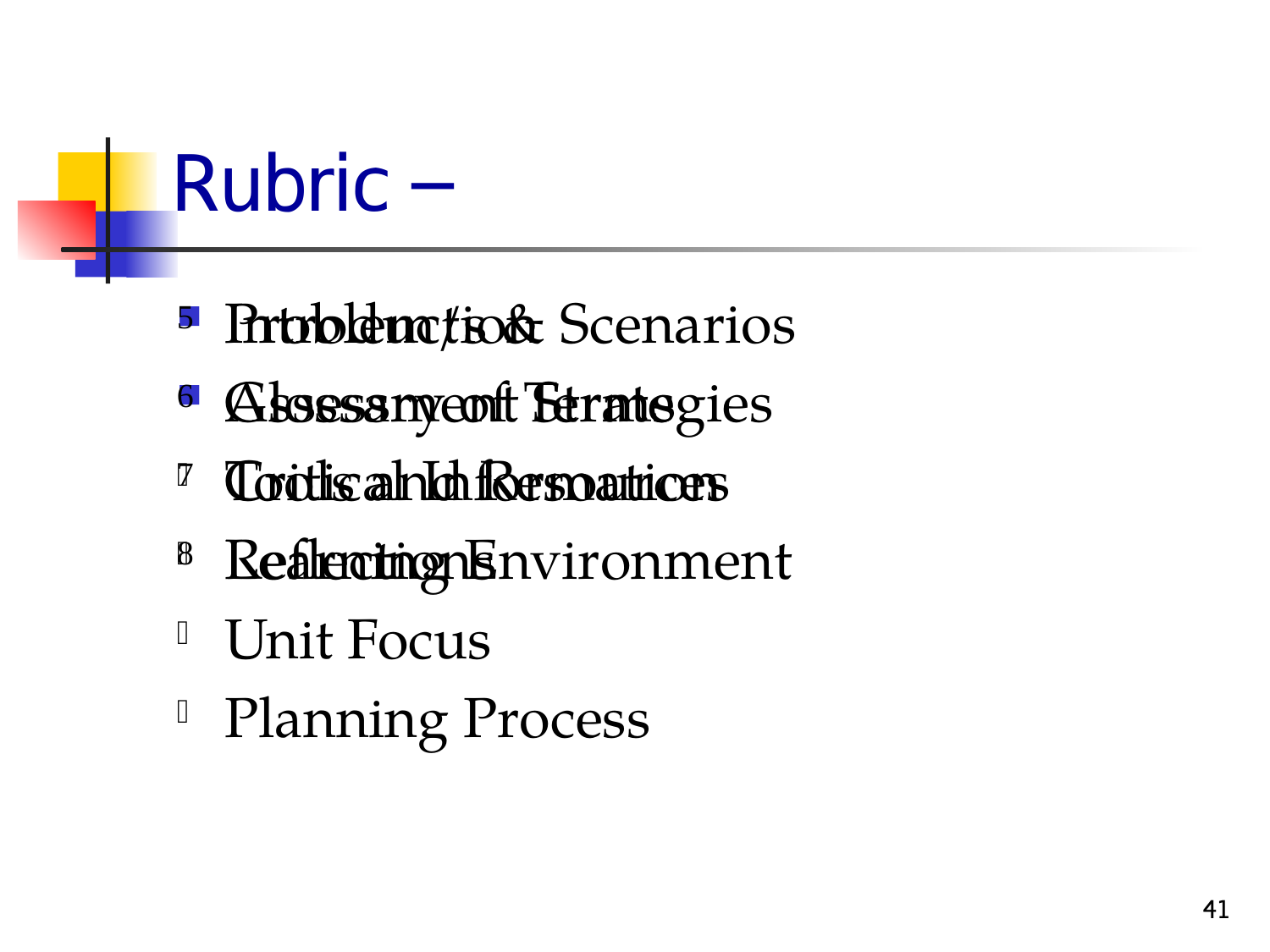

# Rubric –
Introduction
Glossary of Terms
Critical Information
Learning Environment
Unit Focus
Planning Process

Problem/s & Scenarios
Assessment Strategies
Tools and Resources
Reflections
41